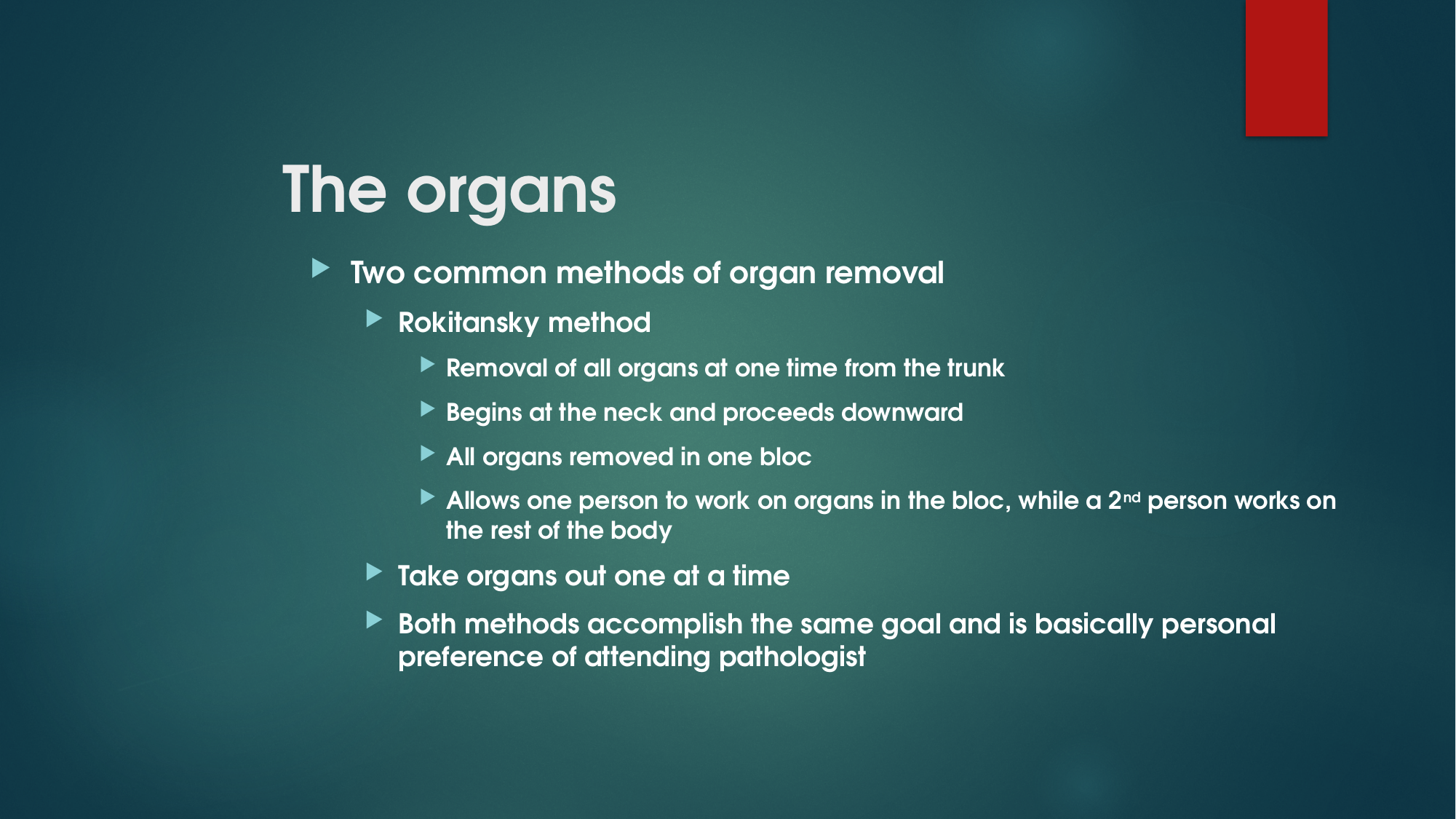

# The organs
Two common methods of organ removal
Rokitansky method
Removal of all organs at one time from the trunk
Begins at the neck and proceeds downward
All organs removed in one bloc
Allows one person to work on organs in the bloc, while a 2nd person works on the rest of the body
Take organs out one at a time
Both methods accomplish the same goal and is basically personal preference of attending pathologist